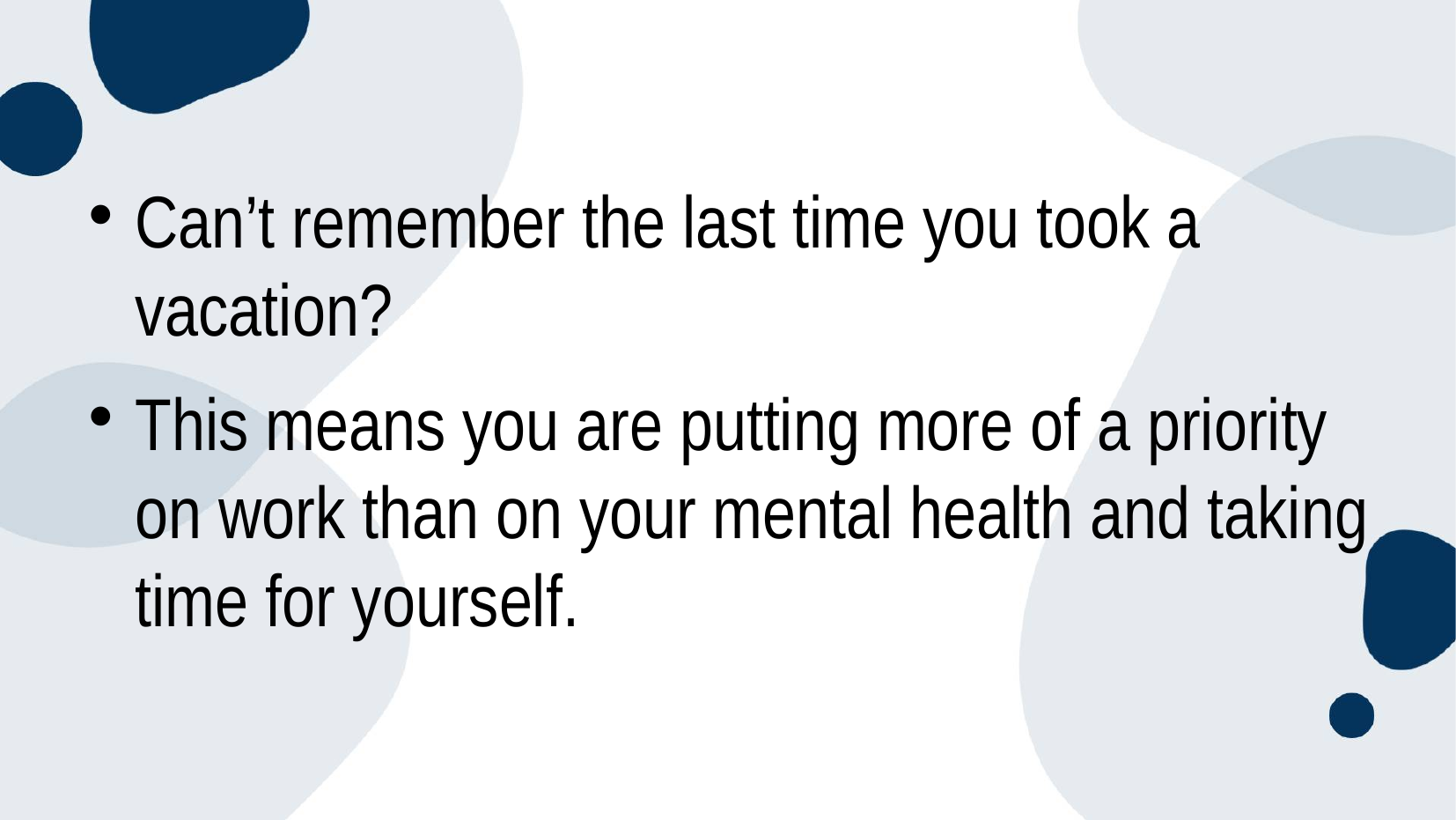

Can’t remember the last time you took a vacation?
This means you are putting more of a priority on work than on your mental health and taking time for yourself.